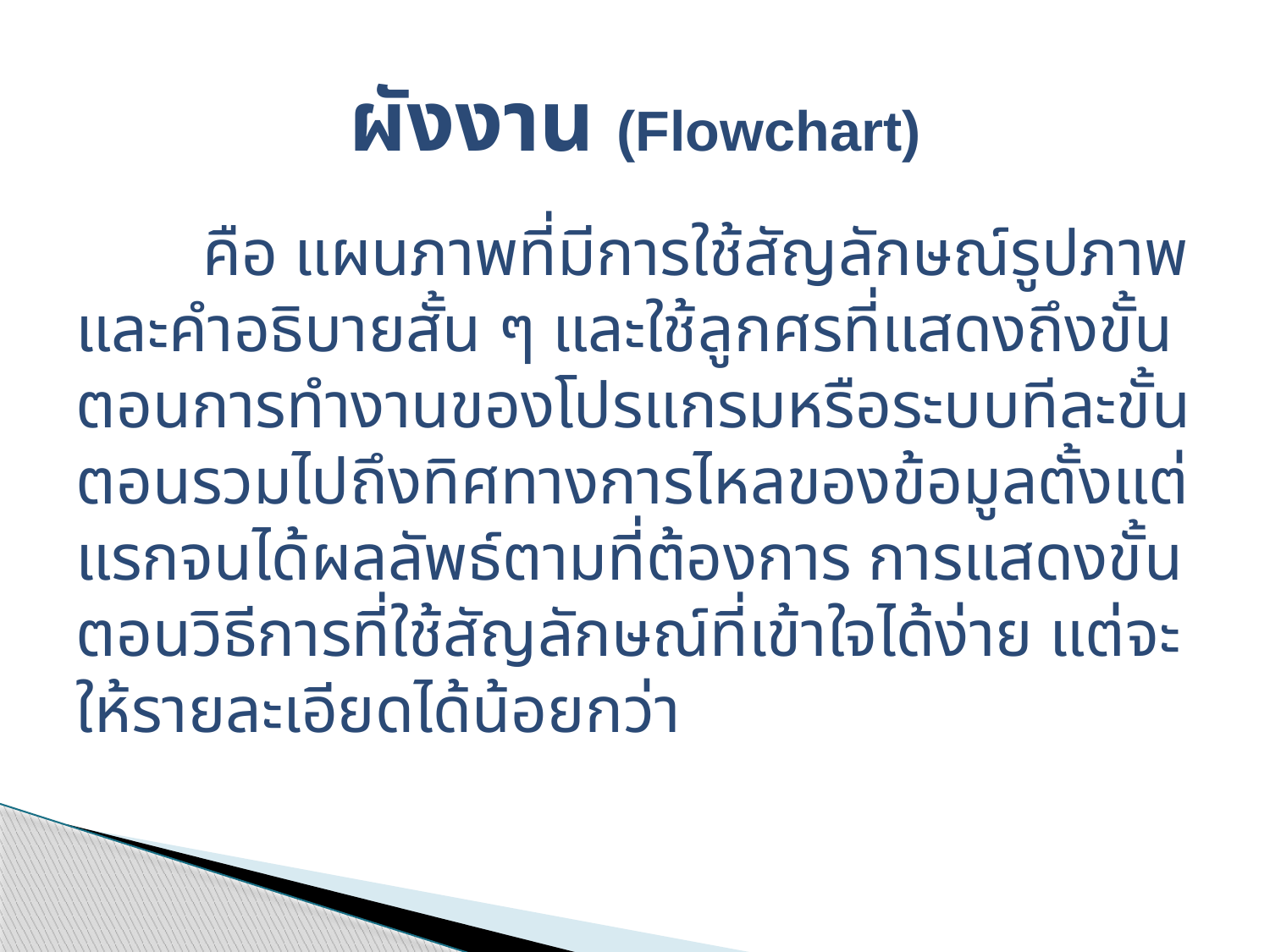

# ผังงาน (Flowchart)
	คือ แผนภาพที่มีการใช้สัญลักษณ์รูปภาพและคำอธิบายสั้น ๆ และใช้ลูกศรที่แสดงถึงขั้นตอนการทำงานของโปรแกรมหรือระบบทีละขั้นตอนรวมไปถึงทิศทางการไหลของข้อมูลตั้งแต่แรกจนได้ผลลัพธ์ตามที่ต้องการ การแสดงขั้นตอนวิธีการที่ใช้สัญลักษณ์ที่เข้าใจได้ง่าย แต่จะให้รายละเอียดได้น้อยกว่า